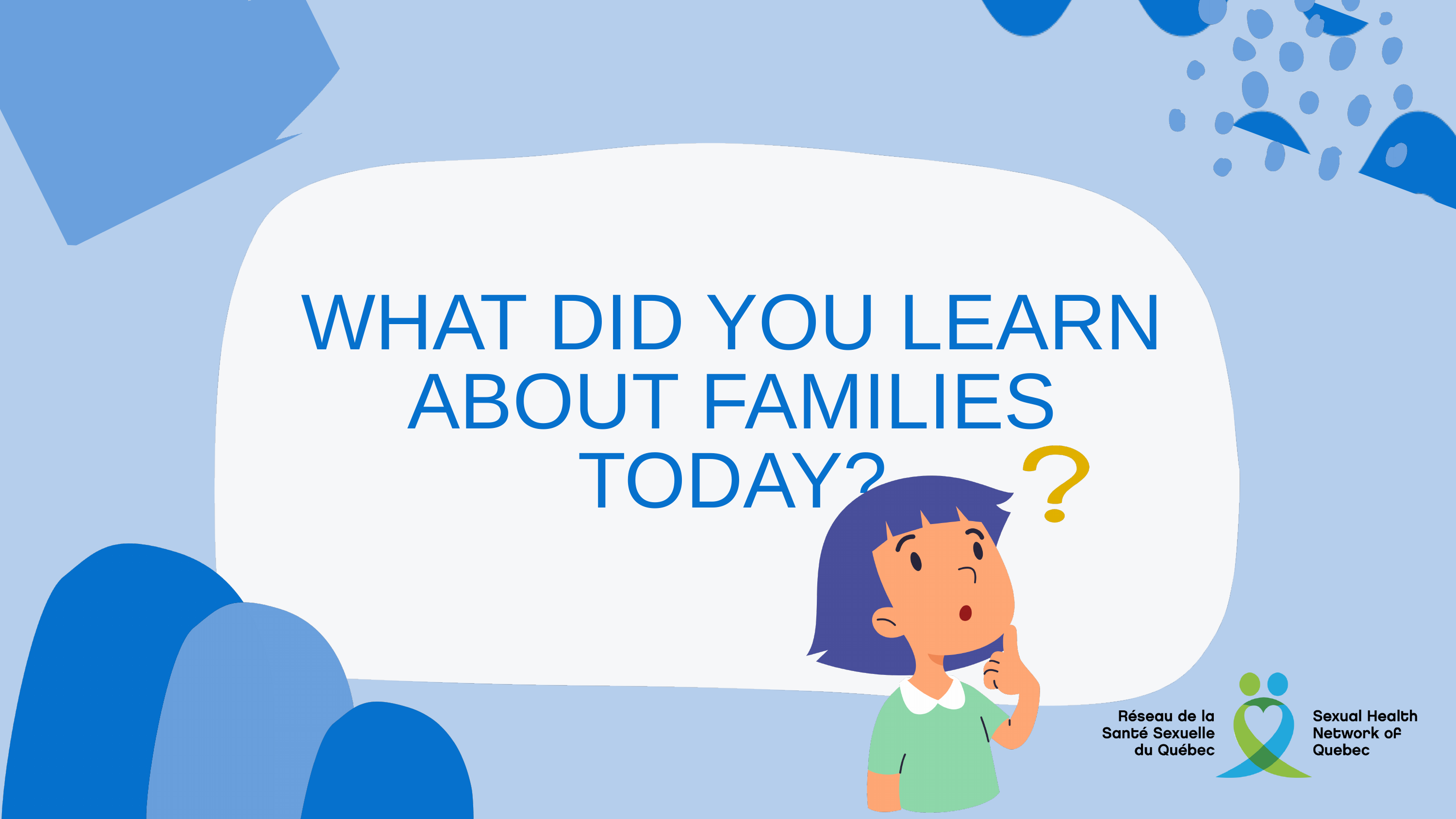

WHAT DID YOU LEARN ABOUT FAMILIES TODAY?